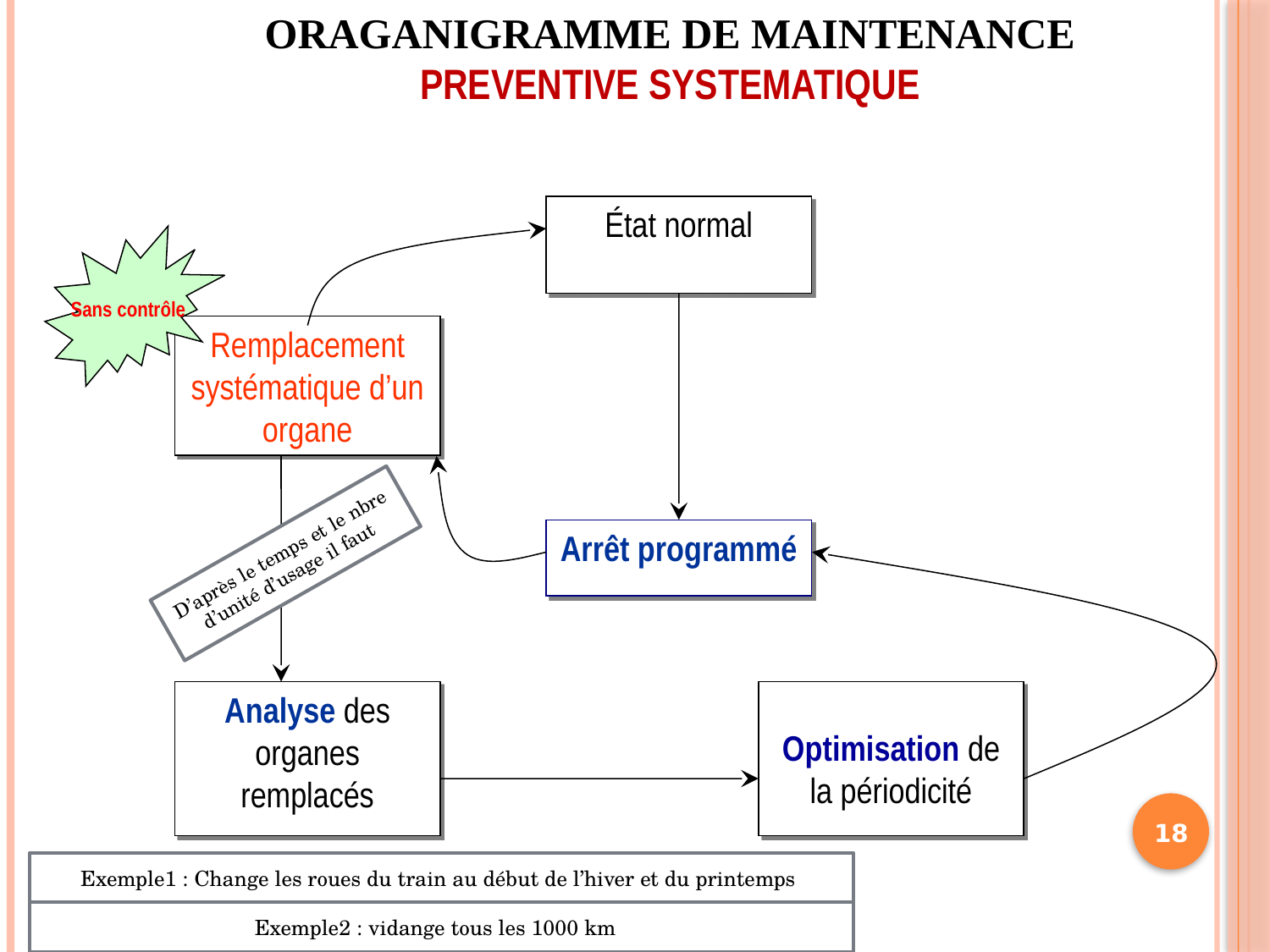

ORAGANIGRAMME DE MAINTENANCE PREVENTIVE SYSTEMATIQUE
État normal
Sans contrôle

Remplacement systématique d’un organe

Arrêt programmé
D’après le temps et le nbre d’unité d’usage il faut

Analyse des organes remplacés

Optimisation de la périodicité

18
Exemple1 : Change les roues du train au début de l’hiver et du printemps
Exemple2 : vidange tous les 1000 km